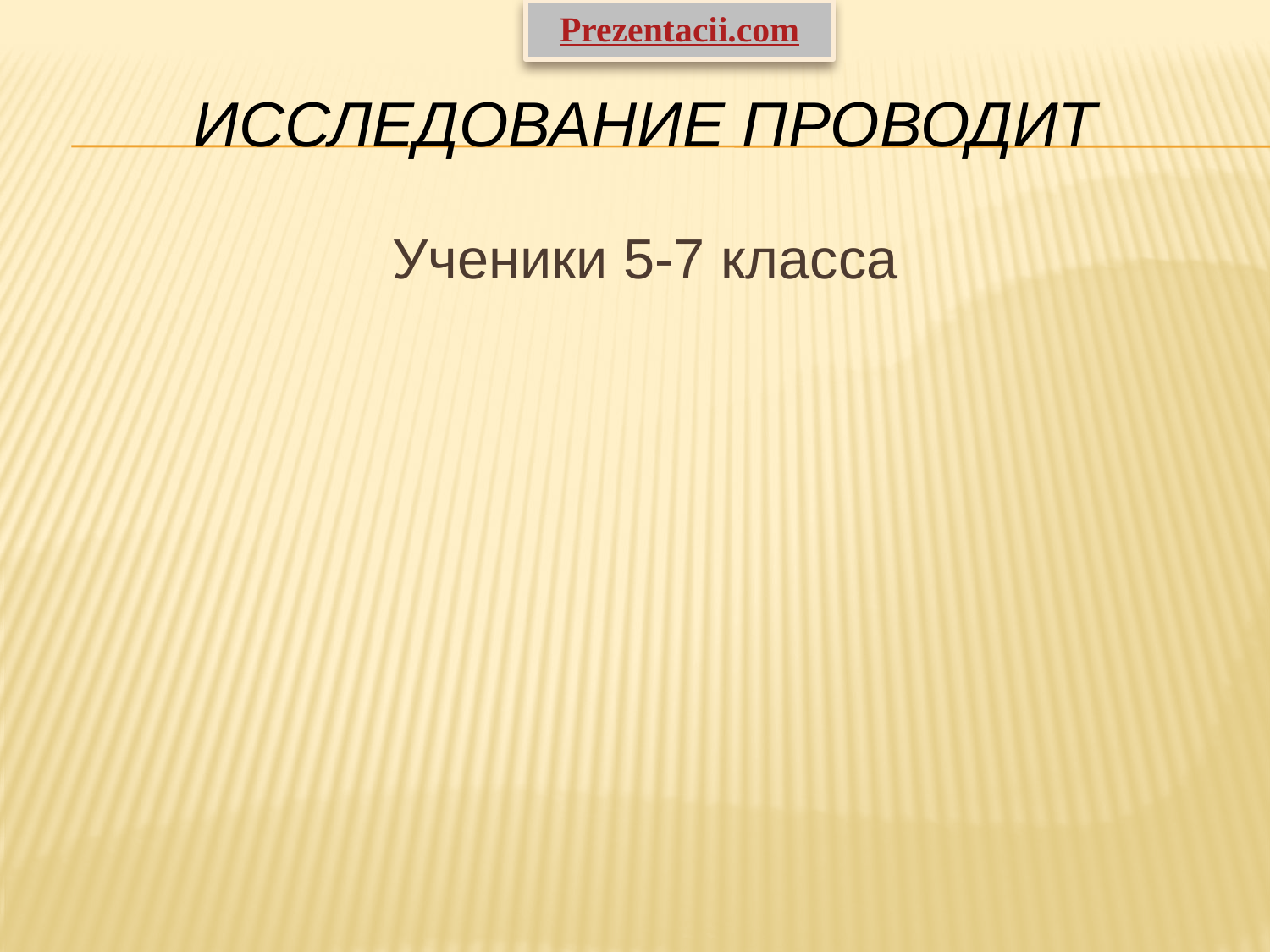

Prezentacii.com
# Исследование проводит
Ученики 5-7 класса